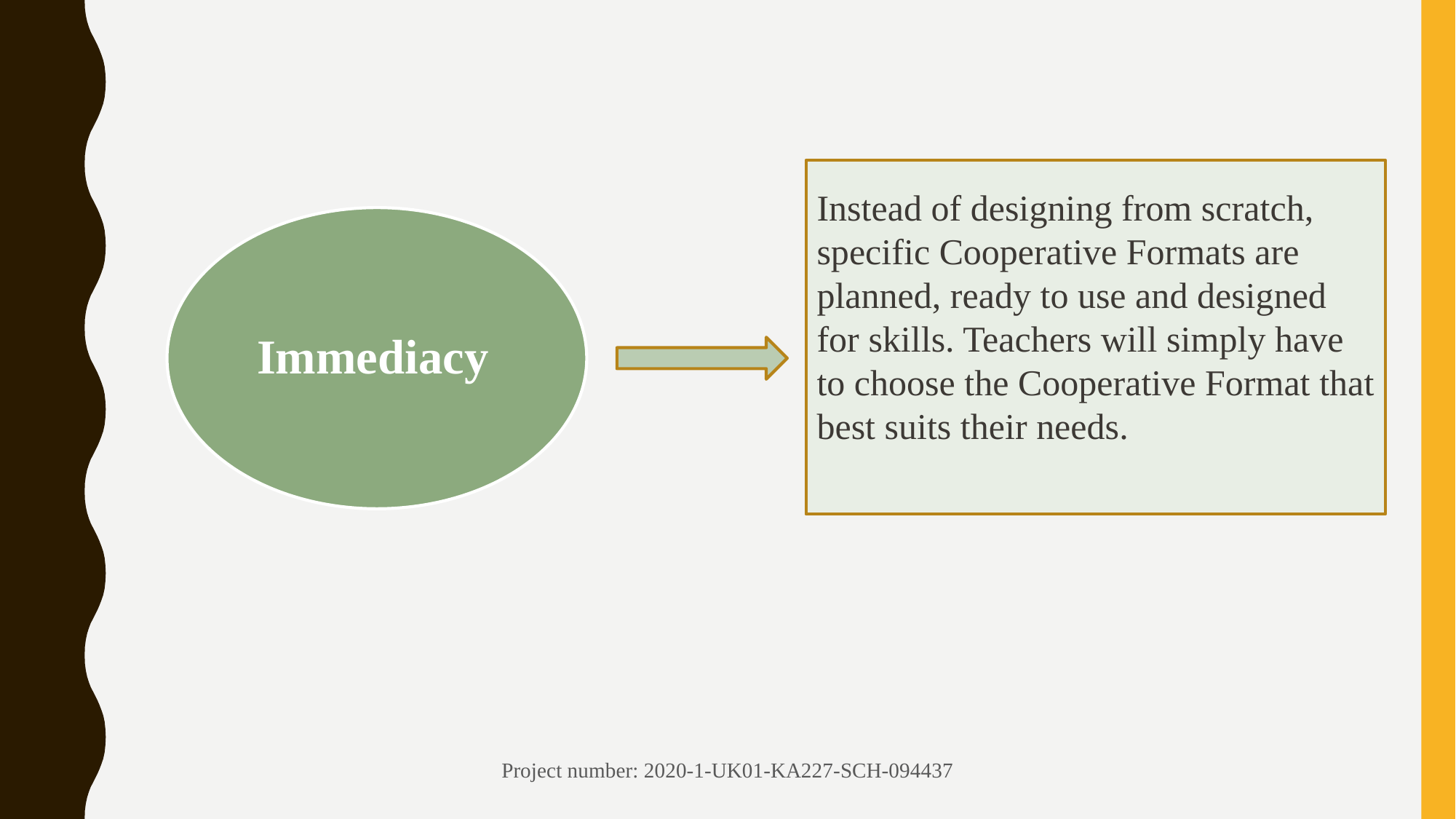

Instead of designing from scratch, specific Cooperative Formats are planned, ready to use and designed for skills. Teachers will simply have to choose the Cooperative Format that best suits their needs.

Immediacy

Project number: 2020-1-UK01-KA227-SCH-094437